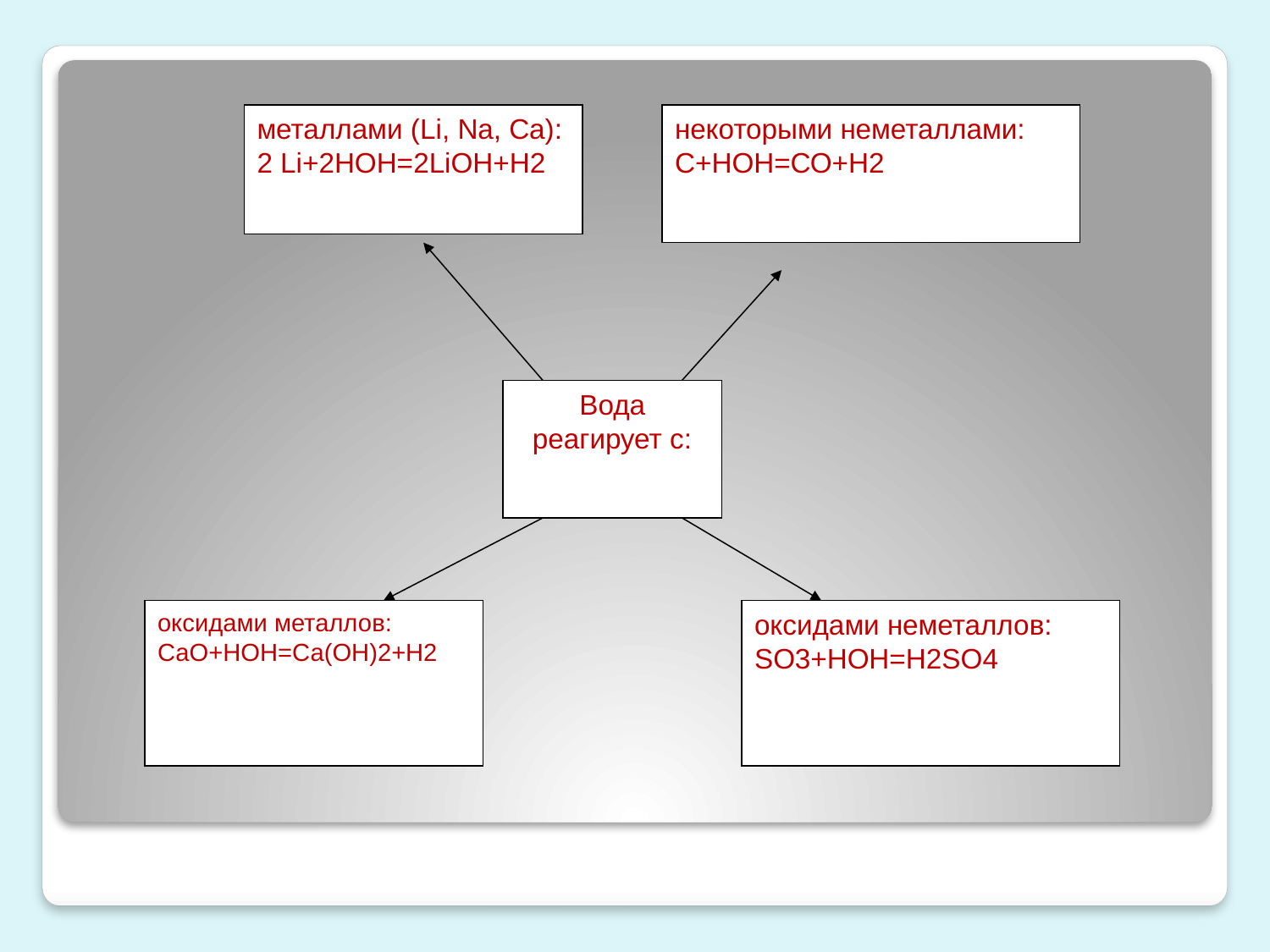

#

металлами (Li, Na, Ca):
2 Li+2НОН=2LiОН+Н2
некоторыми неметаллами:
С+НОН=СО+Н2

Вода реагирует с:

оксидами металлов:
СаО+НОН=Са(ОН)2+Н2
оксидами неметаллов:
SO3+HOH=H2SO4